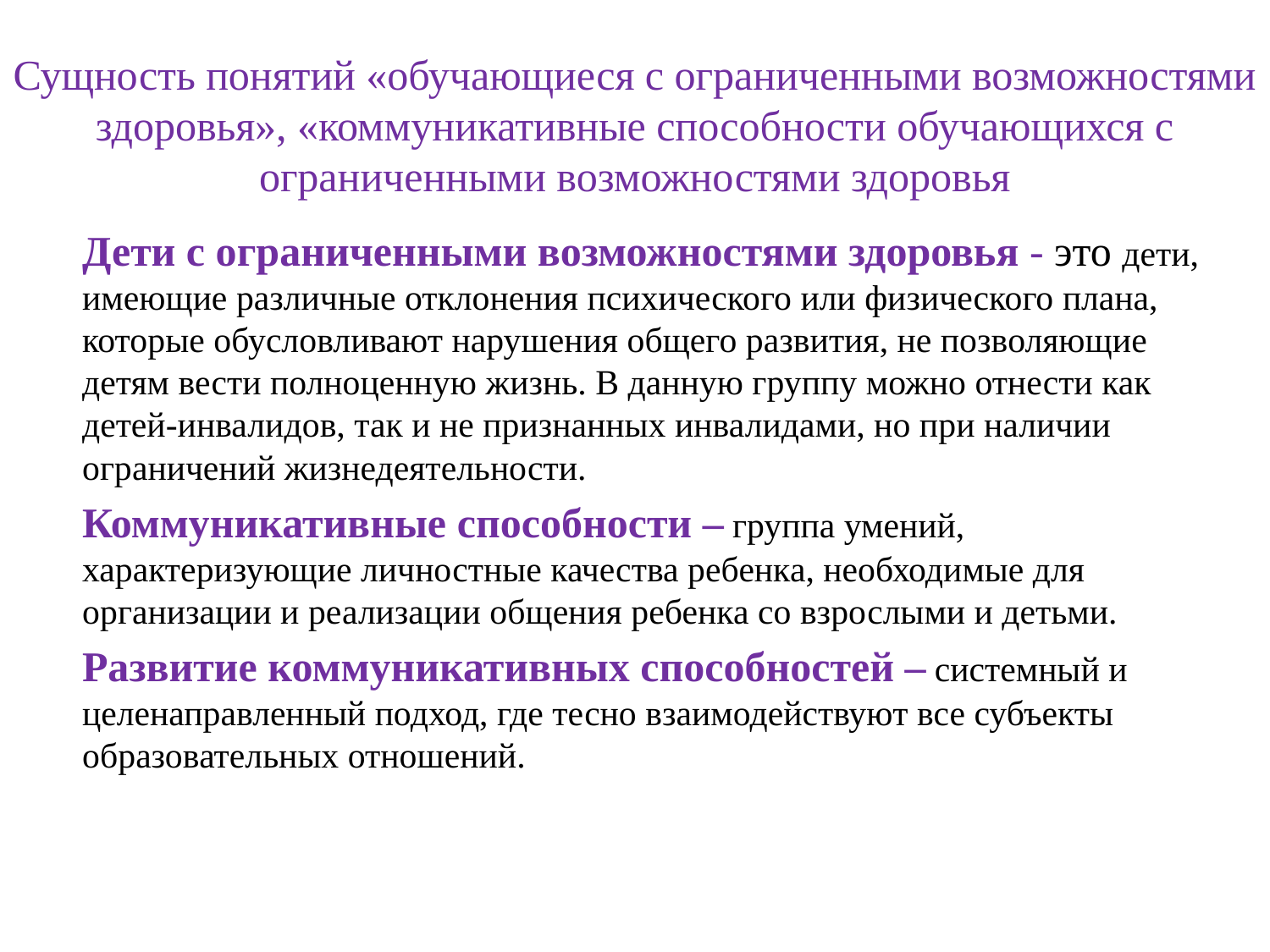

# Сущность понятий «обучающиеся с ограниченными возможностями здоровья», «коммуникативные способности обучающихся с ограниченными возможностями здоровья

Дети с ограниченными возможностями здоровья - это дети, имеющие различные отклонения психического или физического плана, которые обусловливают нарушения общего развития, не позволяющие детям вести полноценную жизнь. В данную группу можно отнести как детей-инвалидов, так и не признанных инвалидами, но при наличии ограничений жизнедеятельности.
Коммуникативные способности – группа умений, характеризующие личностные качества ребенка, необходимые для организации и реализации общения ребенка со взрослыми и детьми.
Развитие коммуникативных способностей – системный и целенаправленный подход, где тесно взаимодействуют все субъекты образовательных отношений.